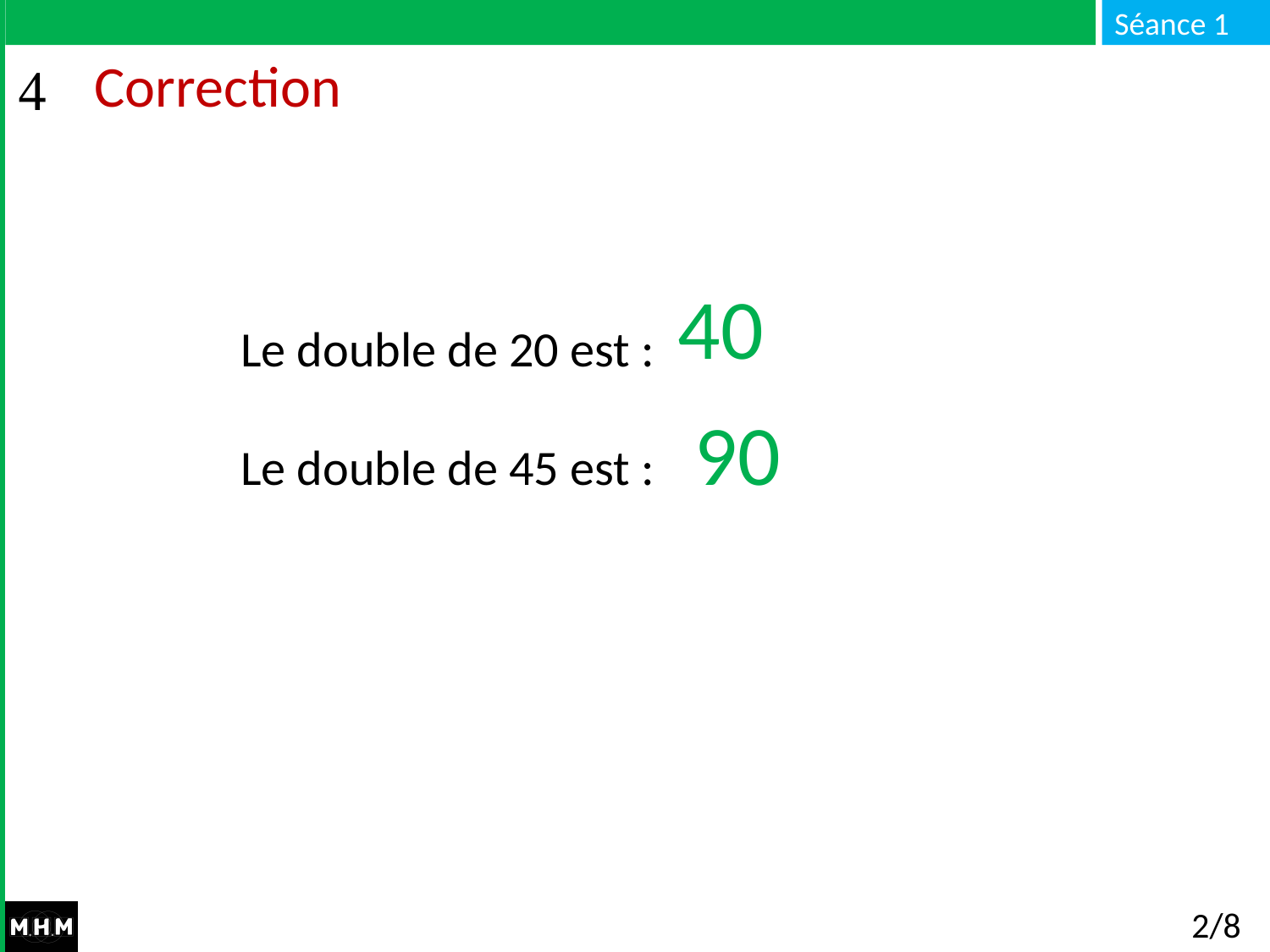

# Correction
Le double de 20 est : …
Le double de 45 est : …

40
90
2/8